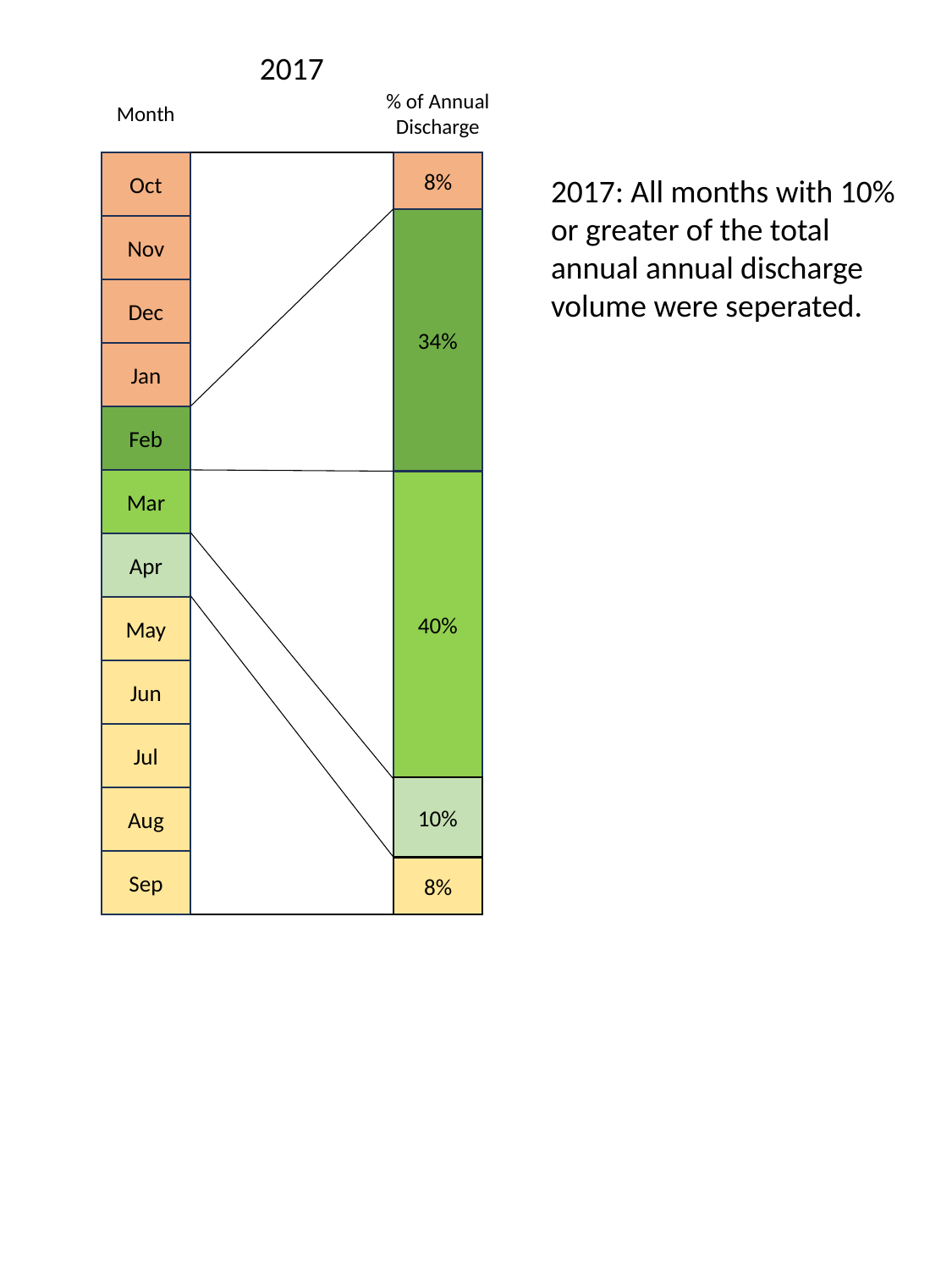

2017
% of Annual Discharge
Month
Oct
8%
2017: All months with 10% or greater of the total annual annual discharge volume were seperated.
34%
Nov
Dec
Jan
Feb
Mar
40%
Apr
May
Jun
Jul
10%
Aug
Sep
8%